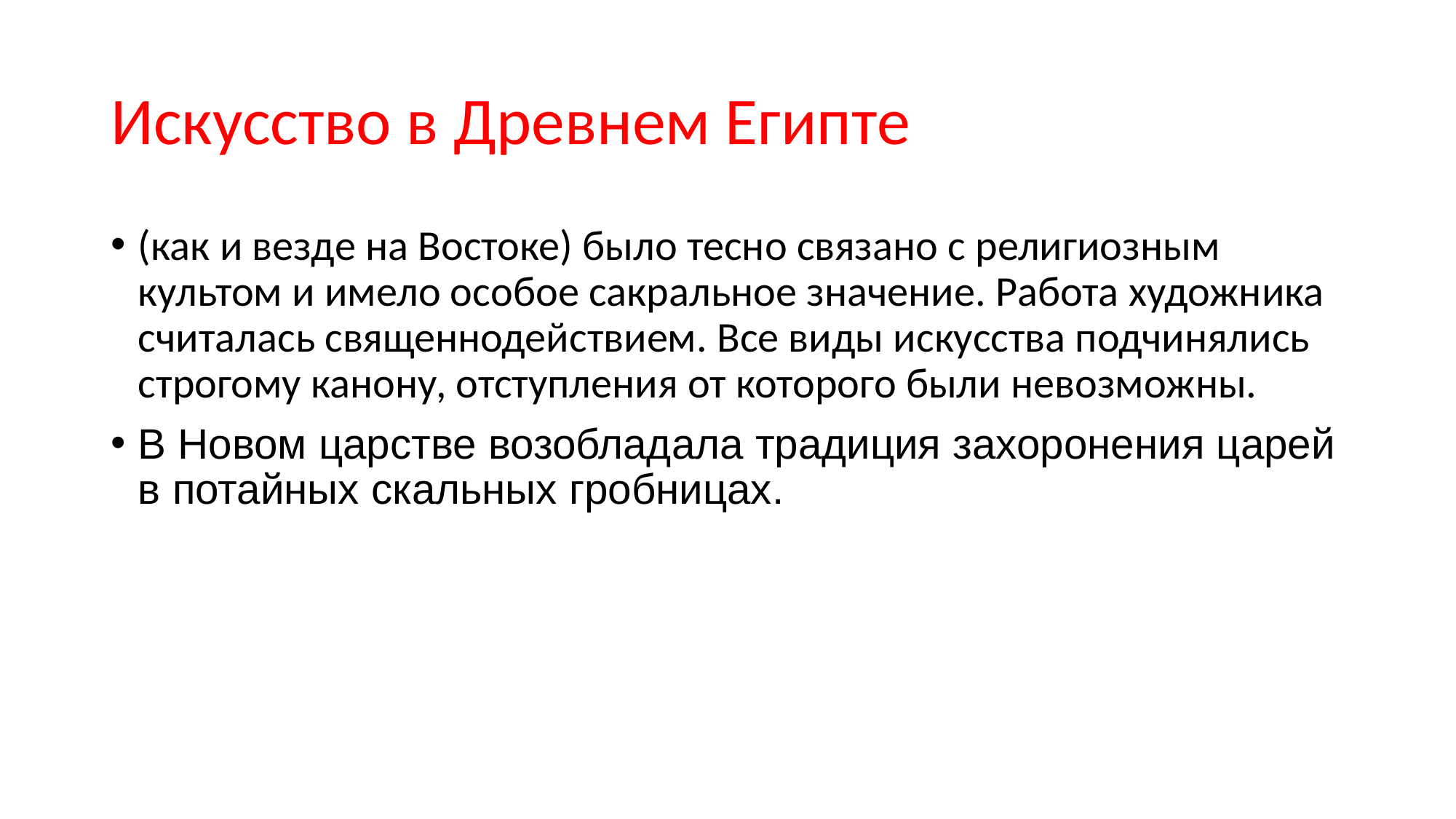

# Искусство в Древнем Египте
(как и везде на Востоке) было тесно связано с религиозным культом и имело особое сакральное значение. Работа художника считалась священнодействием. Все виды искусства подчинялись строгому канону, отступления от которого были невозможны.
В Новом царстве возобладала традиция захоронения царей в потайных скальных гробницах.